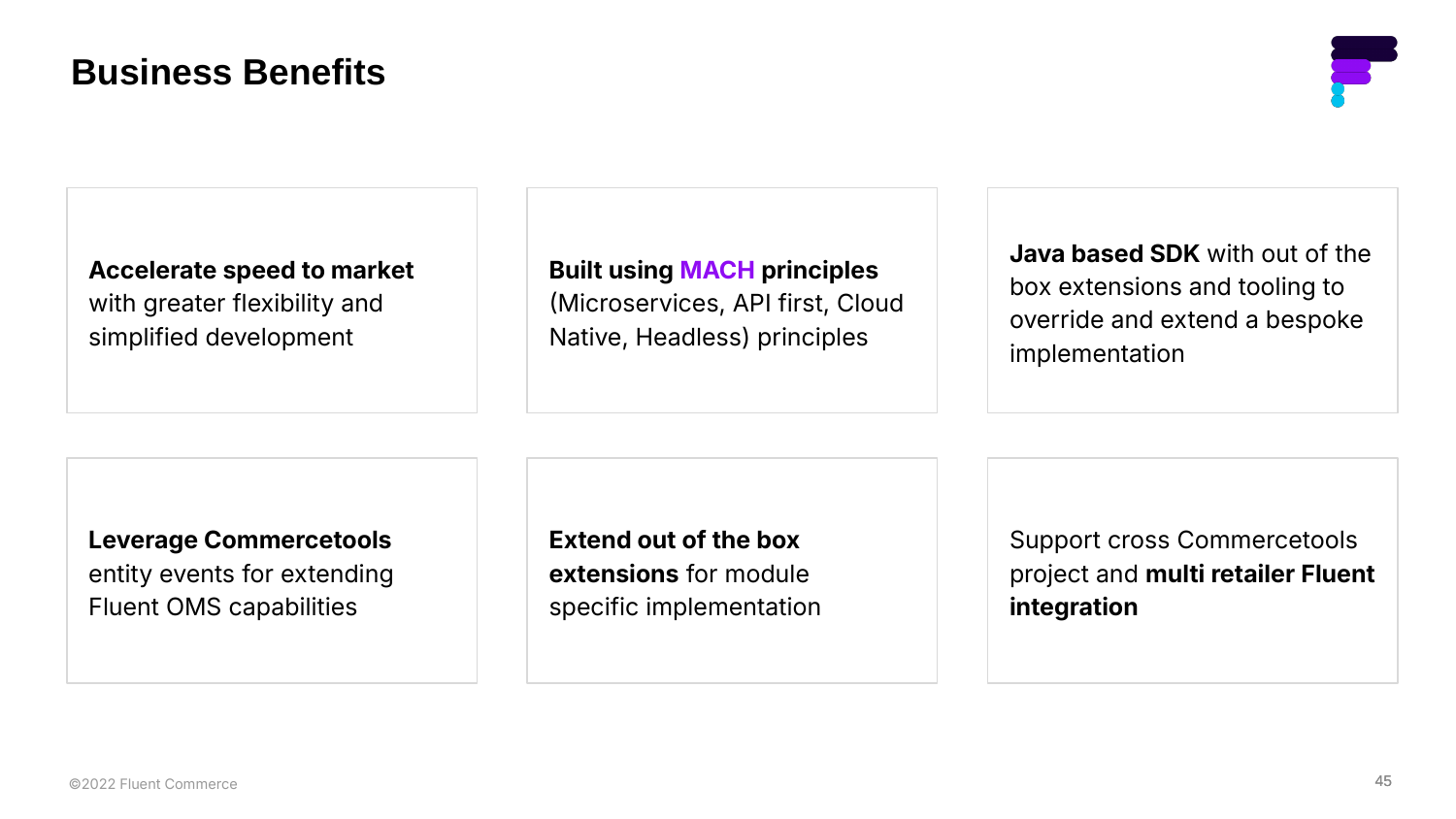

Business Benefits
Accelerate speed to market with greater flexibility and simplified development
Built using MACH principles (Microservices, API first, Cloud Native, Headless) principles
Java based SDK with out of the box extensions and tooling to override and extend a bespoke implementation
Leverage Commercetools entity events for extending Fluent OMS capabilities
Extend out of the box extensions for module
specific implementation
Support cross Commercetools project and multi retailer Fluent integration